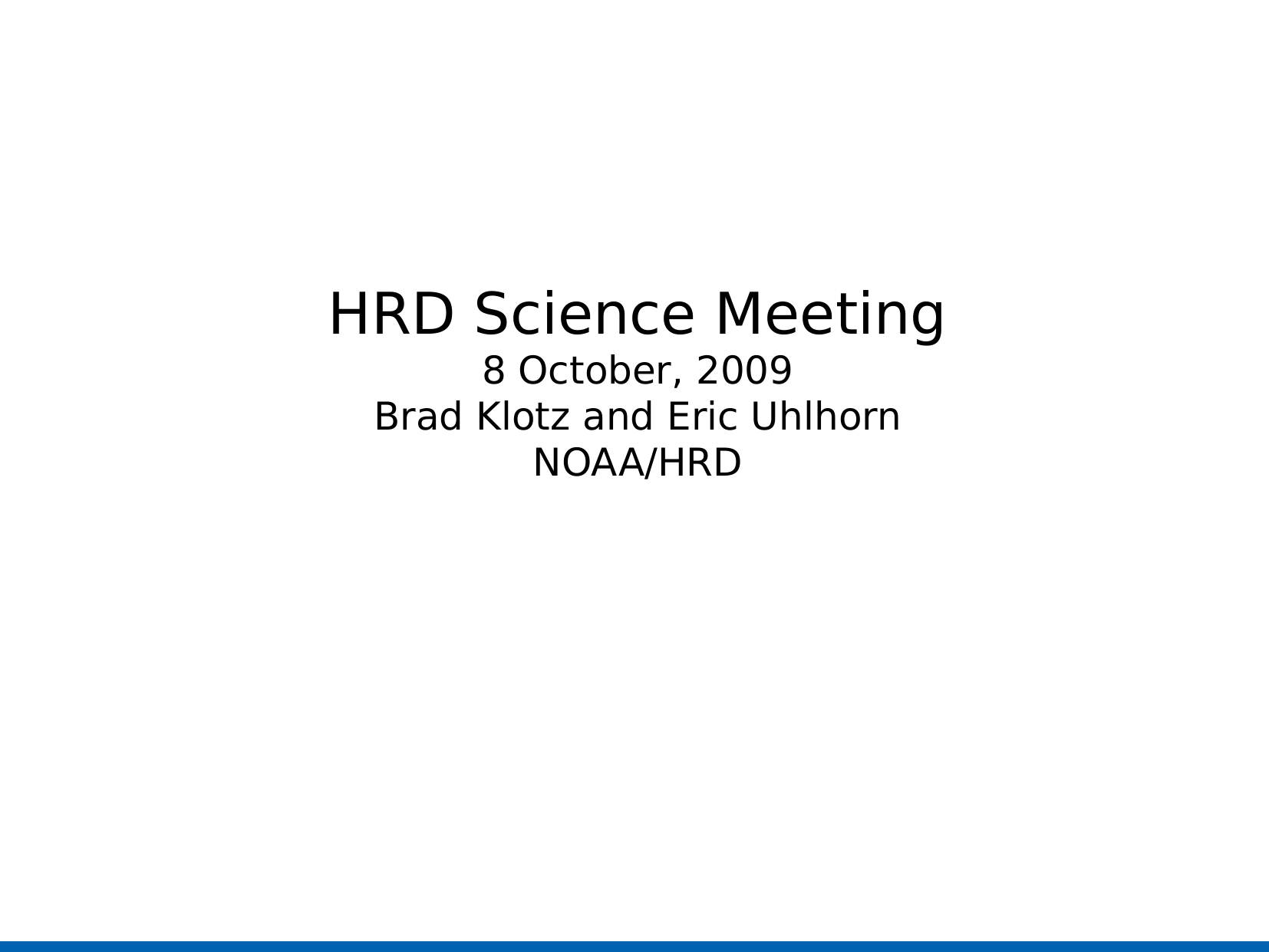

HRD Science Meeting
8 October, 2009
Brad Klotz and Eric Uhlhorn
NOAA/HRD